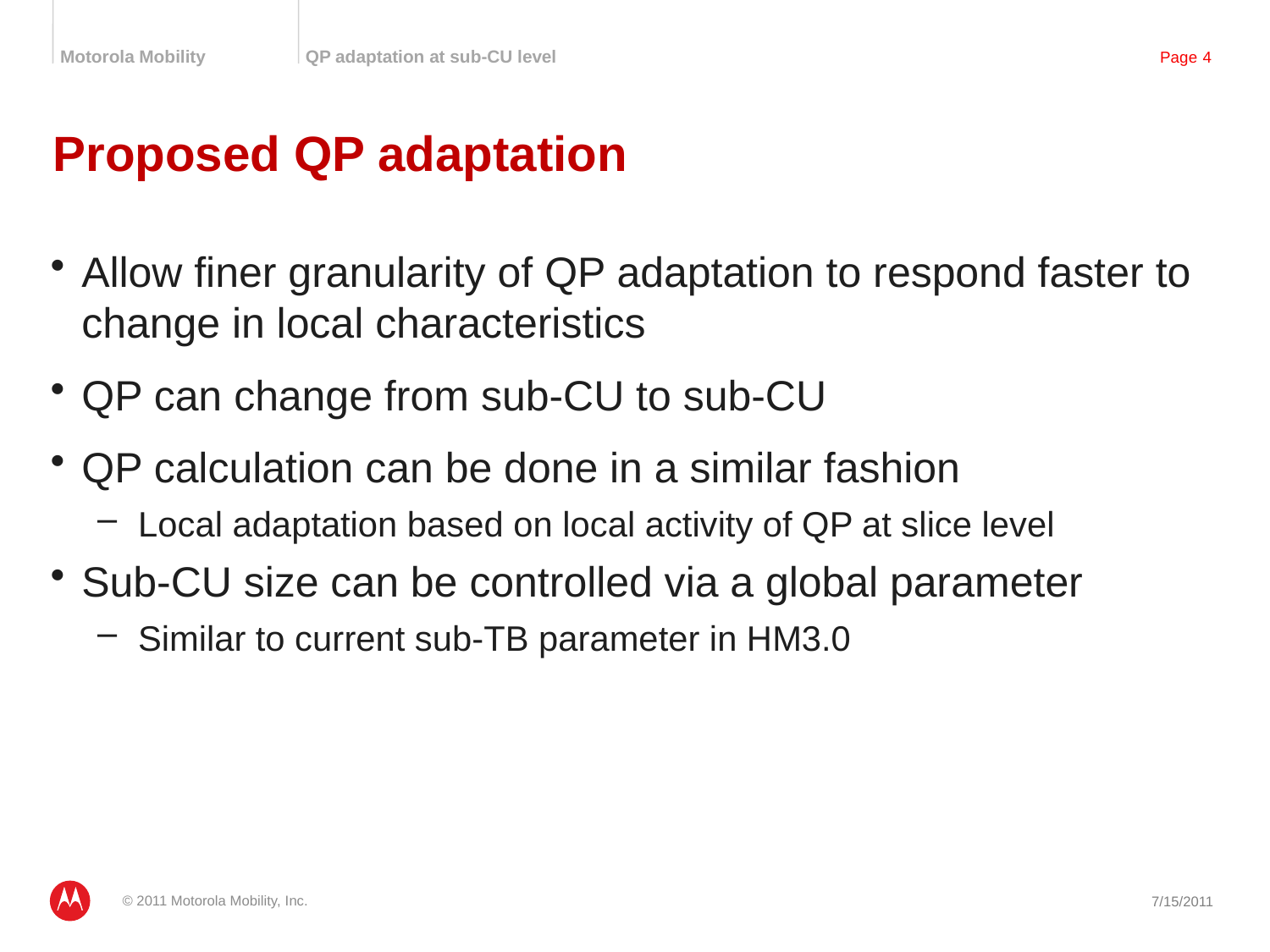

# Proposed QP adaptation
Allow finer granularity of QP adaptation to respond faster to change in local characteristics
QP can change from sub-CU to sub-CU
QP calculation can be done in a similar fashion
Local adaptation based on local activity of QP at slice level
Sub-CU size can be controlled via a global parameter
Similar to current sub-TB parameter in HM3.0

© 2011 Motorola Mobility, Inc.
7/15/2011